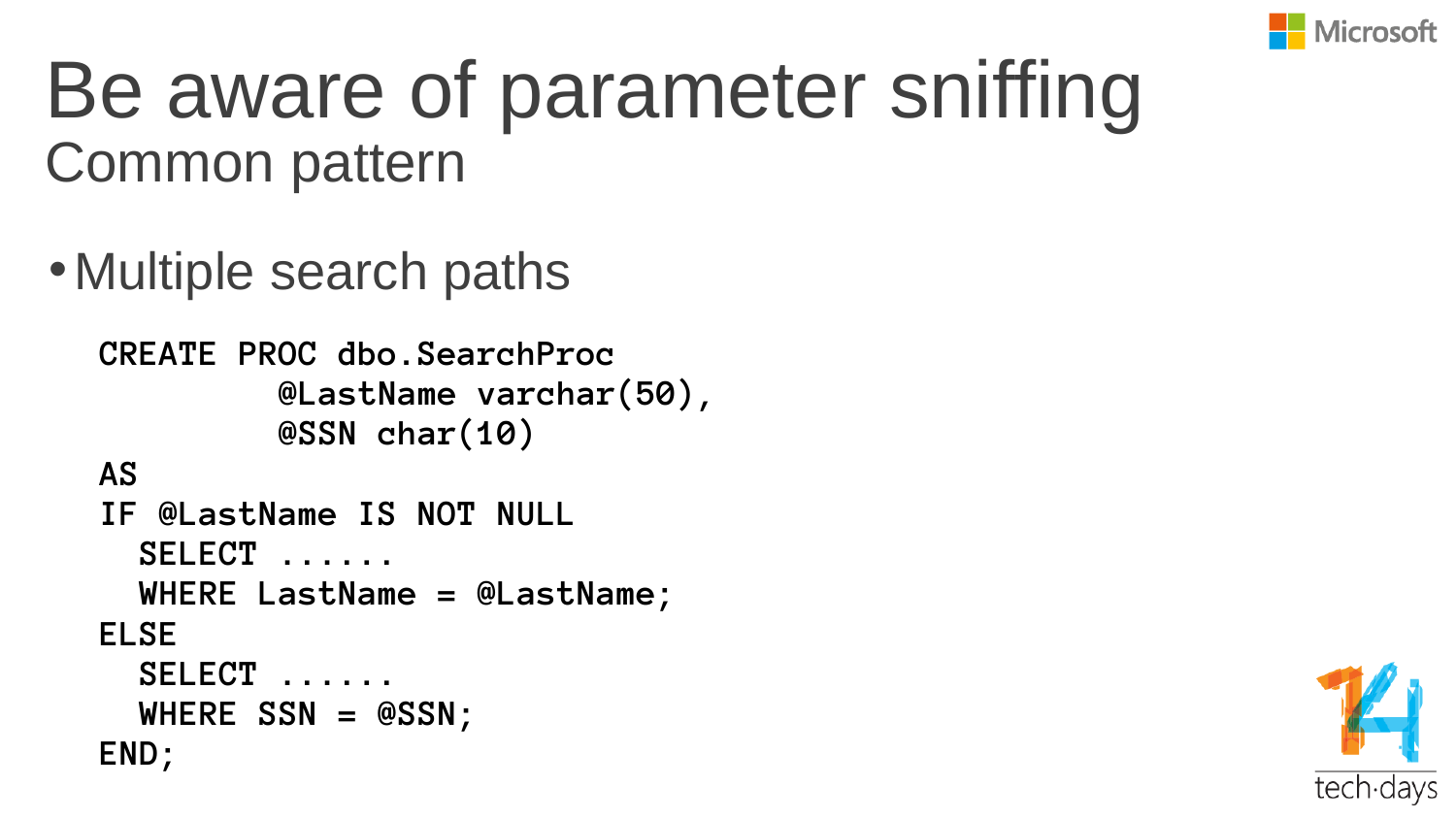

# Be aware of parameter sniffing
Common pattern
Multiple search paths
CREATE PROC dbo.SearchProc
         @LastName varchar(50),
         @SSN char(10)
AS
IF @LastName IS NOT NULL
  SELECT ......
  WHERE LastName = @LastName;
ELSE
  SELECT ......
  WHERE SSN = @SSN;
END;